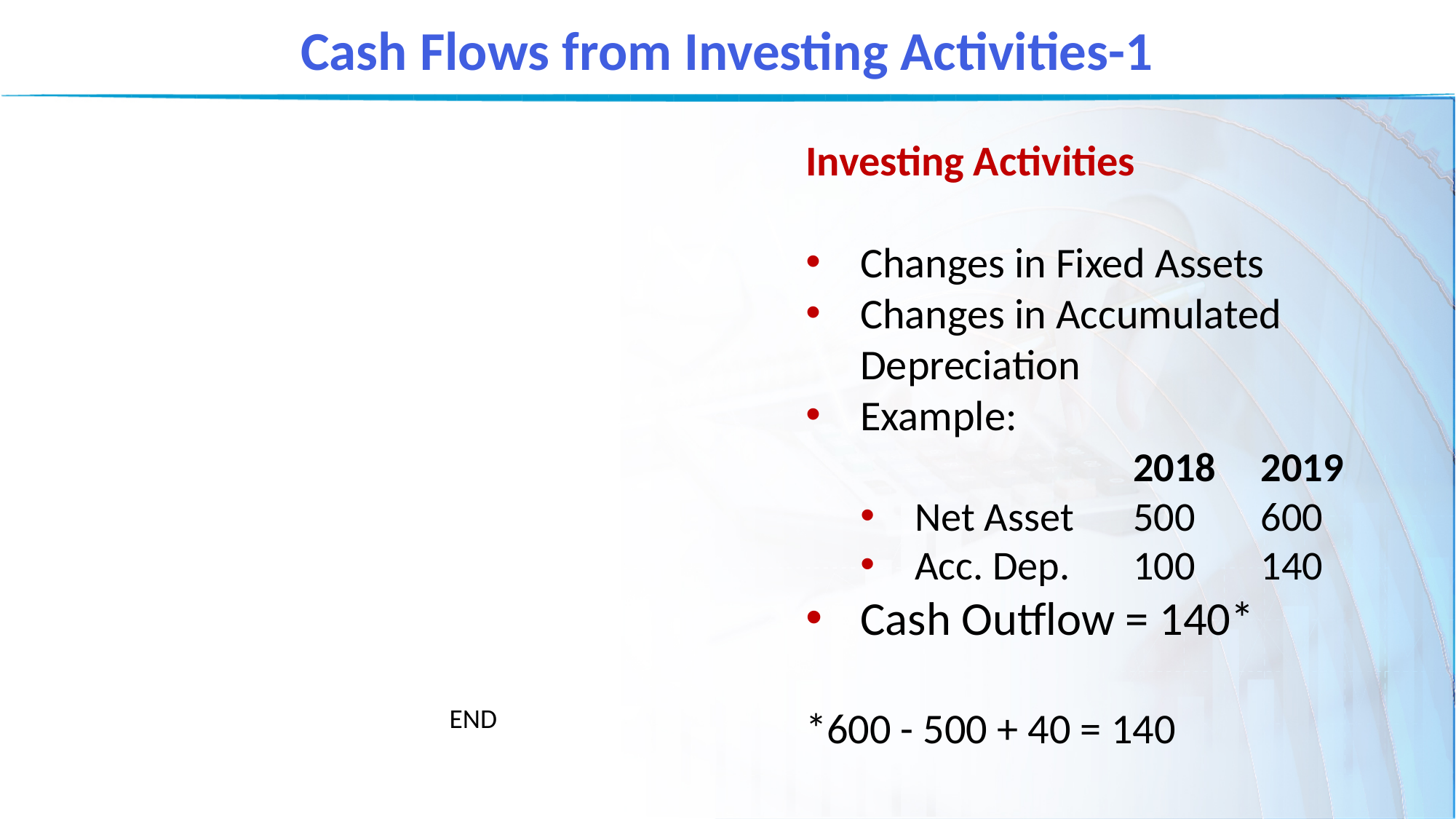

Cash Flows from Investing Activities-1
Investing Activities

Changes in Fixed Assets
Changes in Accumulated Depreciation
Example:
			2018	  2019
Net Asset	500	  600
Acc. Dep.	100	  140
Cash Outflow = 140*

*600 - 500 + 40 = 140
END